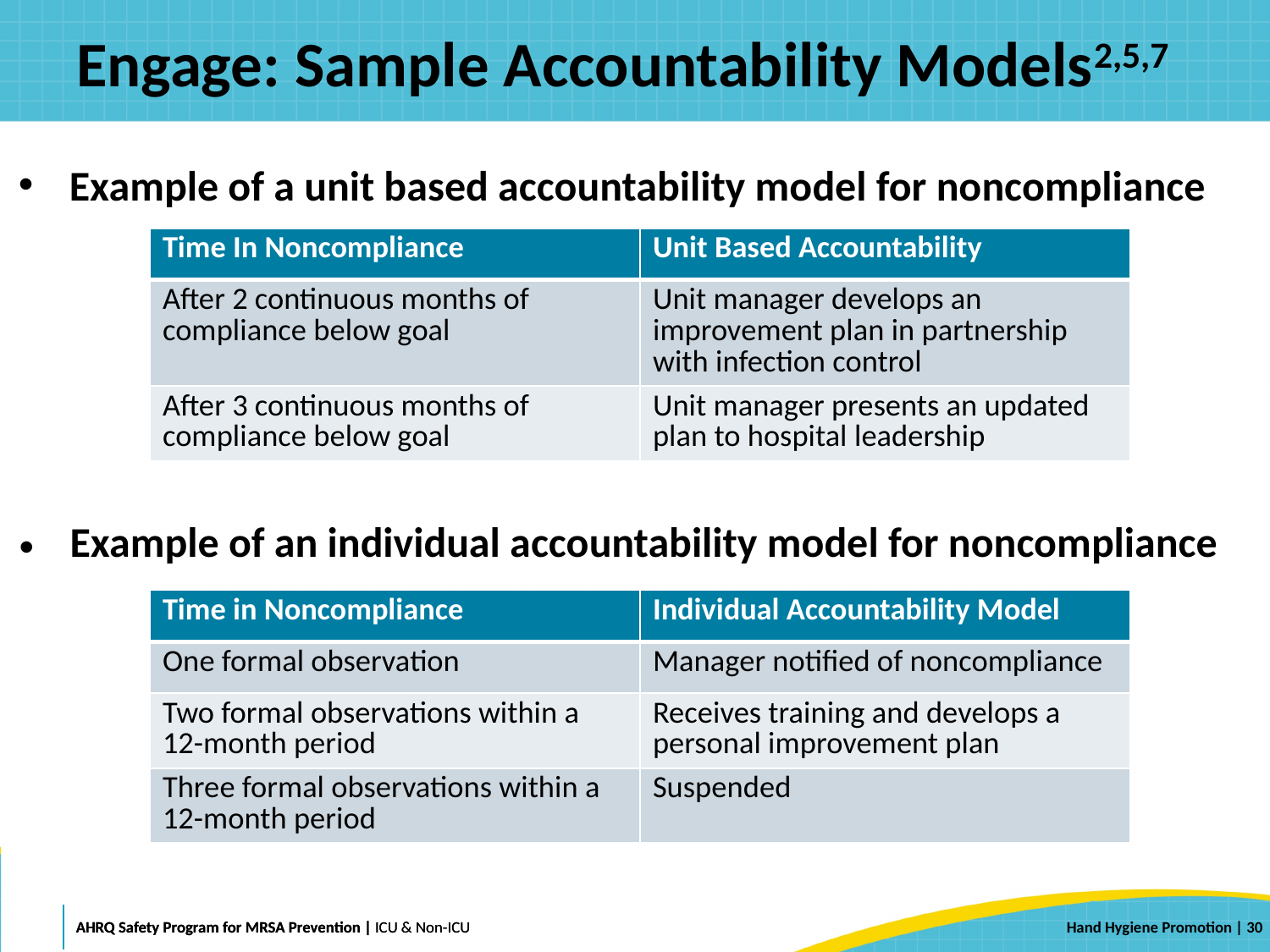

# Engage: Sample Accountability Models2,5,7
Example of a unit based accountability model for noncompliance
| Time In Noncompliance | Unit Based Accountability |
| --- | --- |
| After 2 continuous months of compliance below goal | Unit manager develops an improvement plan in partnership with infection control |
| After 3 continuous months of compliance below goal | Unit manager presents an updated plan to hospital leadership |
Example of an individual accountability model for noncompliance
| Time in Noncompliance | Individual Accountability Model |
| --- | --- |
| One formal observation | Manager notified of noncompliance |
| Two formal observations within a 12-month period | Receives training and develops a personal improvement plan |
| Three formal observations within a 12-month period | Suspended |
 | 30